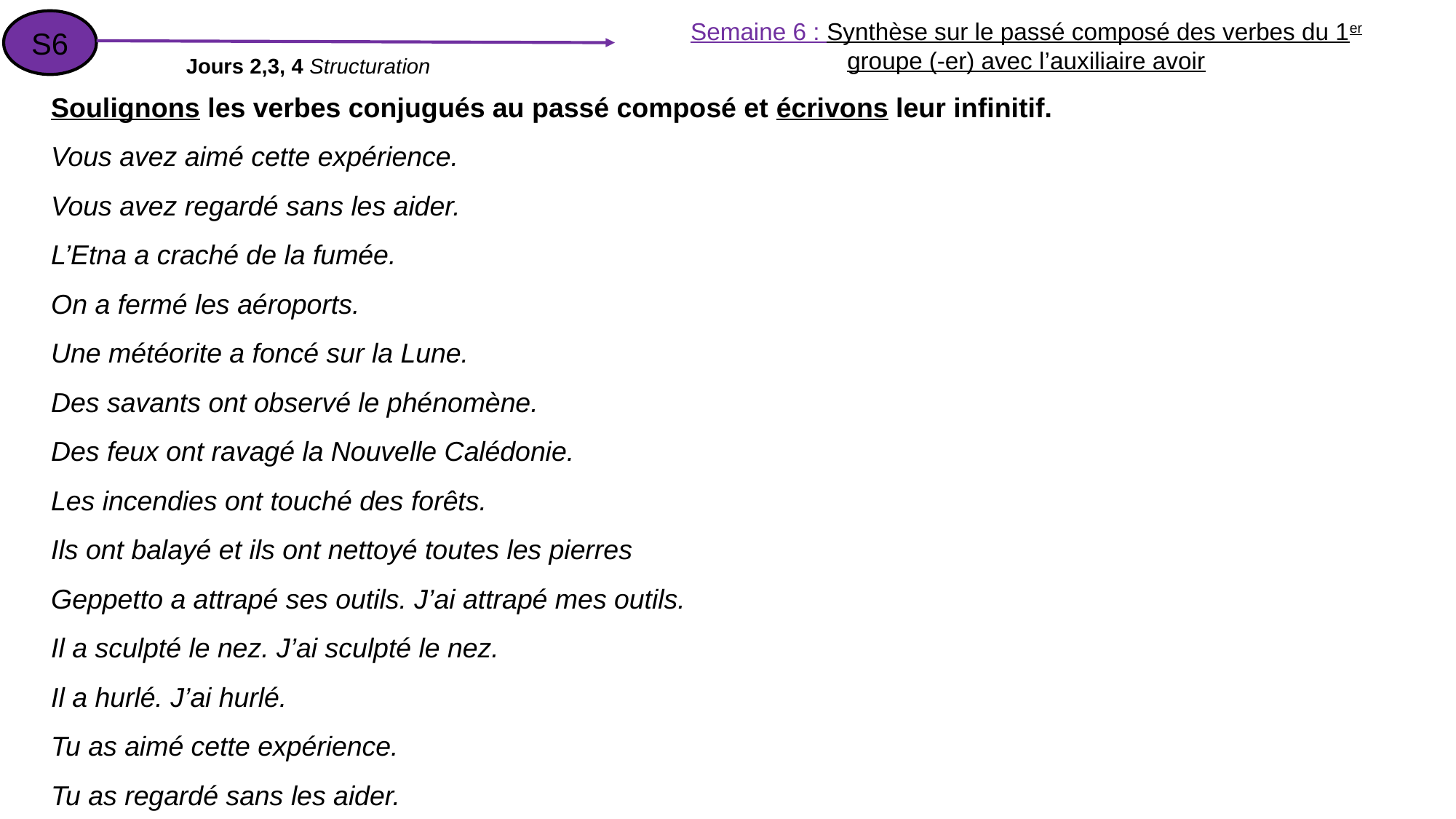

S6
Semaine 6 : Synthèse sur le passé composé des verbes du 1er groupe (-er) avec l’auxiliaire avoir
Jours 2,3, 4 Structuration
Soulignons les verbes conjugués au passé composé et écrivons leur infinitif.
Vous avez aimé cette expérience.
Vous avez regardé sans les aider.
L’Etna a craché de la fumée.
On a fermé les aéroports.
Une météorite a foncé sur la Lune.
Des savants ont observé le phénomène.
Des feux ont ravagé la Nouvelle Calédonie.
Les incendies ont touché des forêts.
Ils ont balayé et ils ont nettoyé toutes les pierres
Geppetto a attrapé ses outils. J’ai attrapé mes outils.
Il a sculpté le nez. J’ai sculpté le nez.
Il a hurlé. J’ai hurlé.
Tu as aimé cette expérience.
Tu as regardé sans les aider.